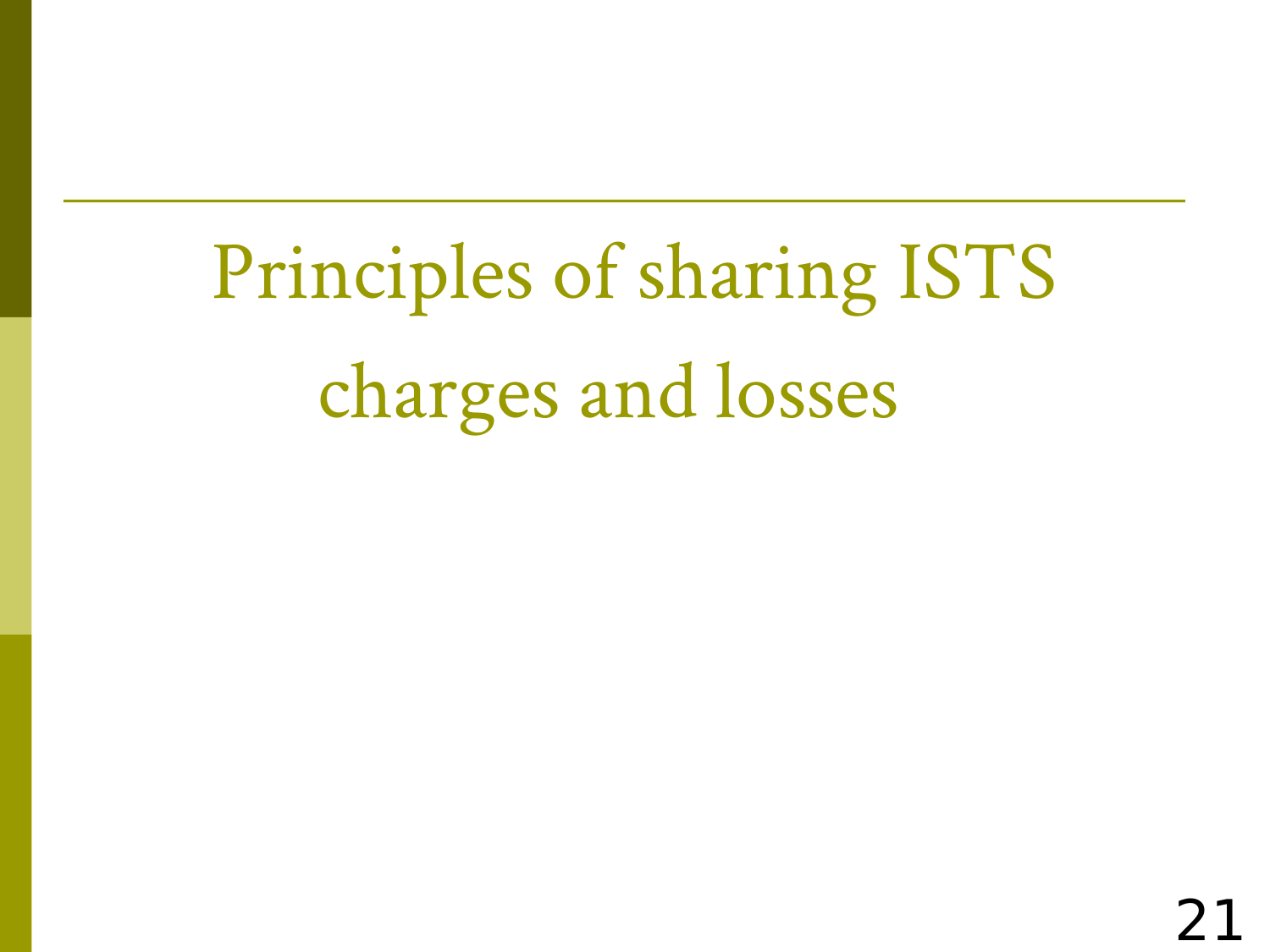

Principles of sharing ISTS charges and losses
21